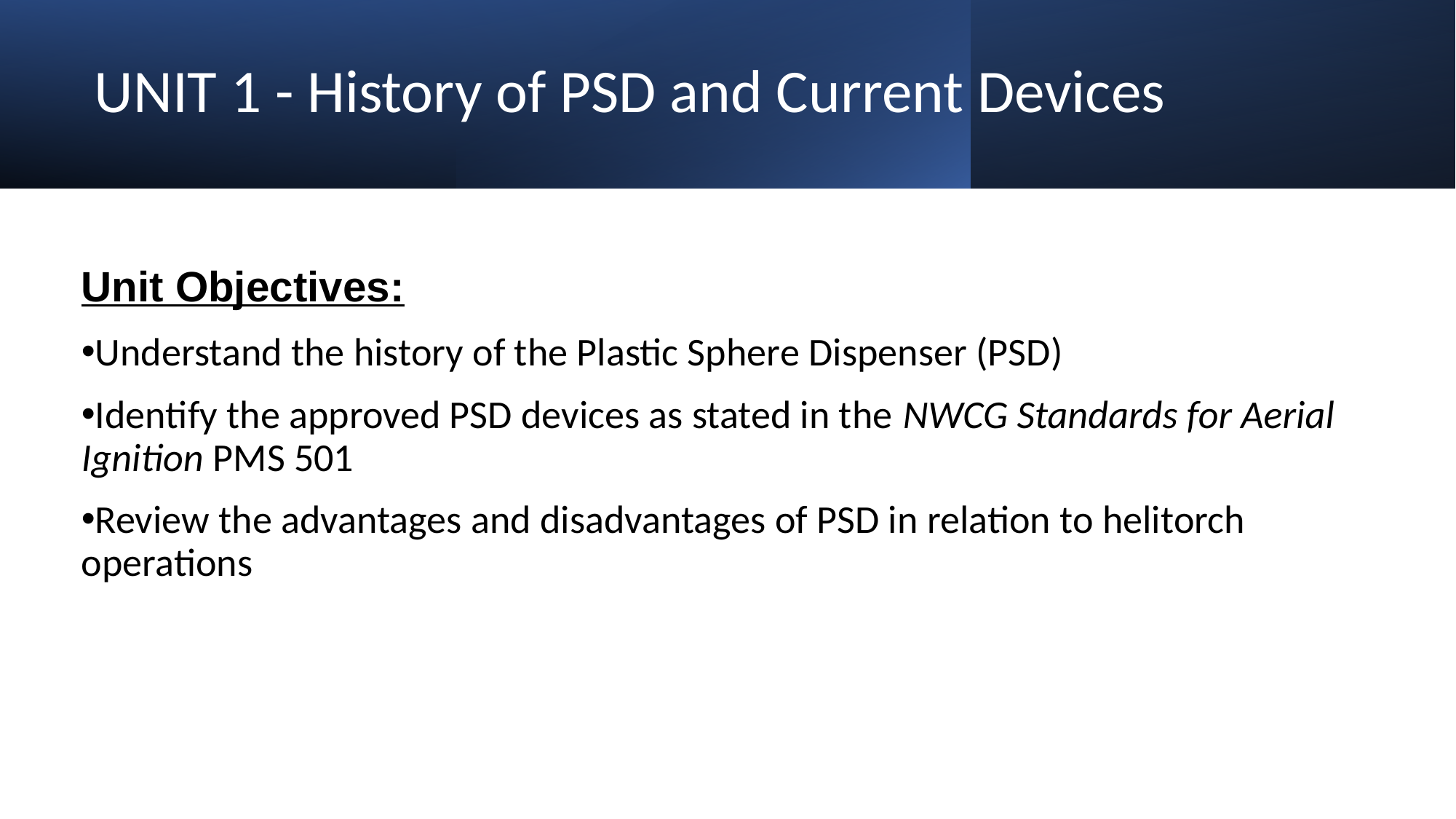

UNIT 1 - History of PSD and Current Devices
Unit Objectives:
Understand the history of the Plastic Sphere Dispenser (PSD)
Identify the approved PSD devices as stated in the NWCG Standards for Aerial Ignition PMS 501
Review the advantages and disadvantages of PSD in relation to helitorch operations